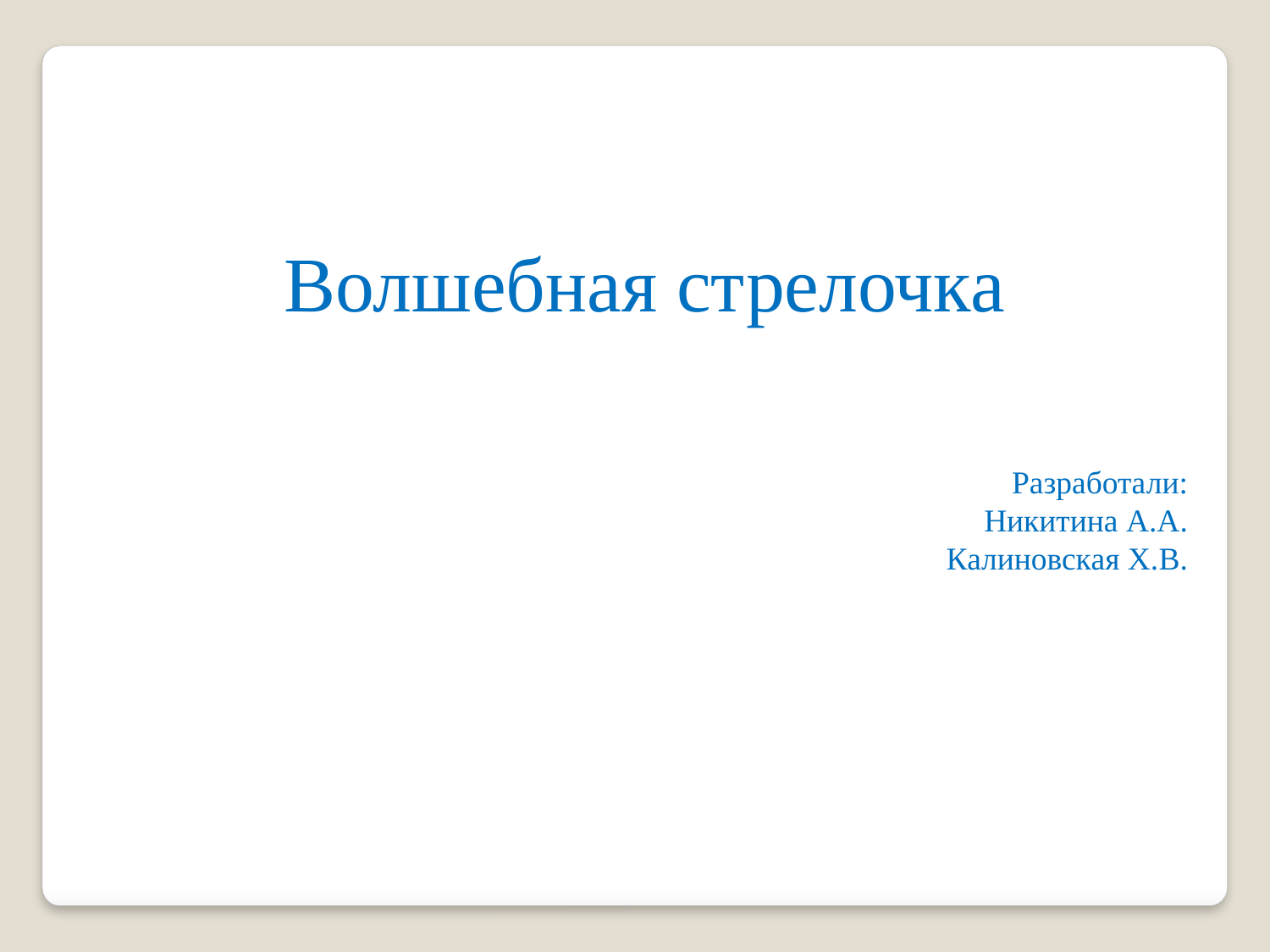

Волшебная стрелочка
Разработали: Никитина А.А.
Калиновская Х.В.